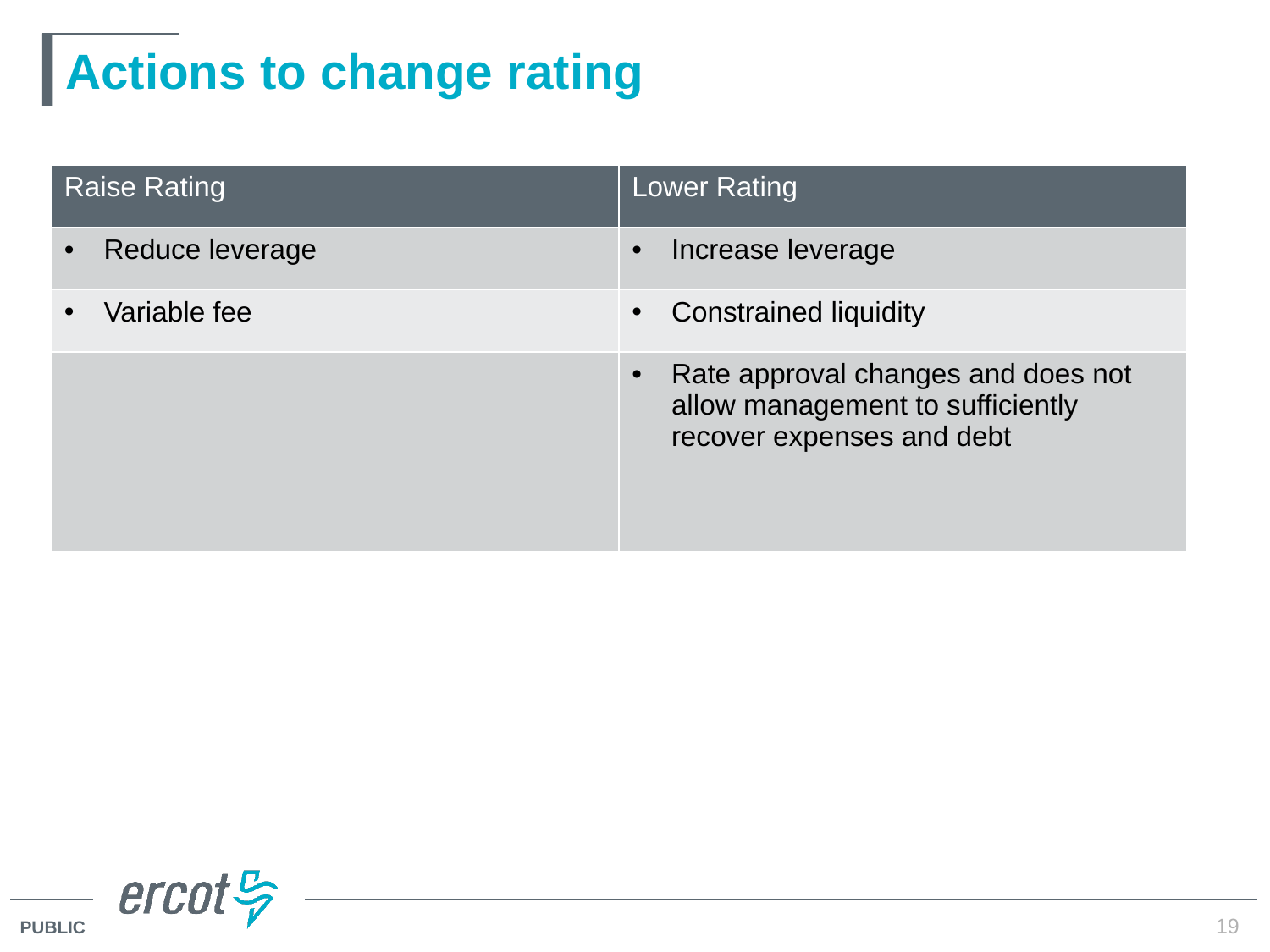

# Actions to change rating
| Raise Rating | Lower Rating |
| --- | --- |
| Reduce leverage | Increase leverage |
| Variable fee | Constrained liquidity |
|  | Rate approval changes and does not allow management to sufficiently recover expenses and debt |
19